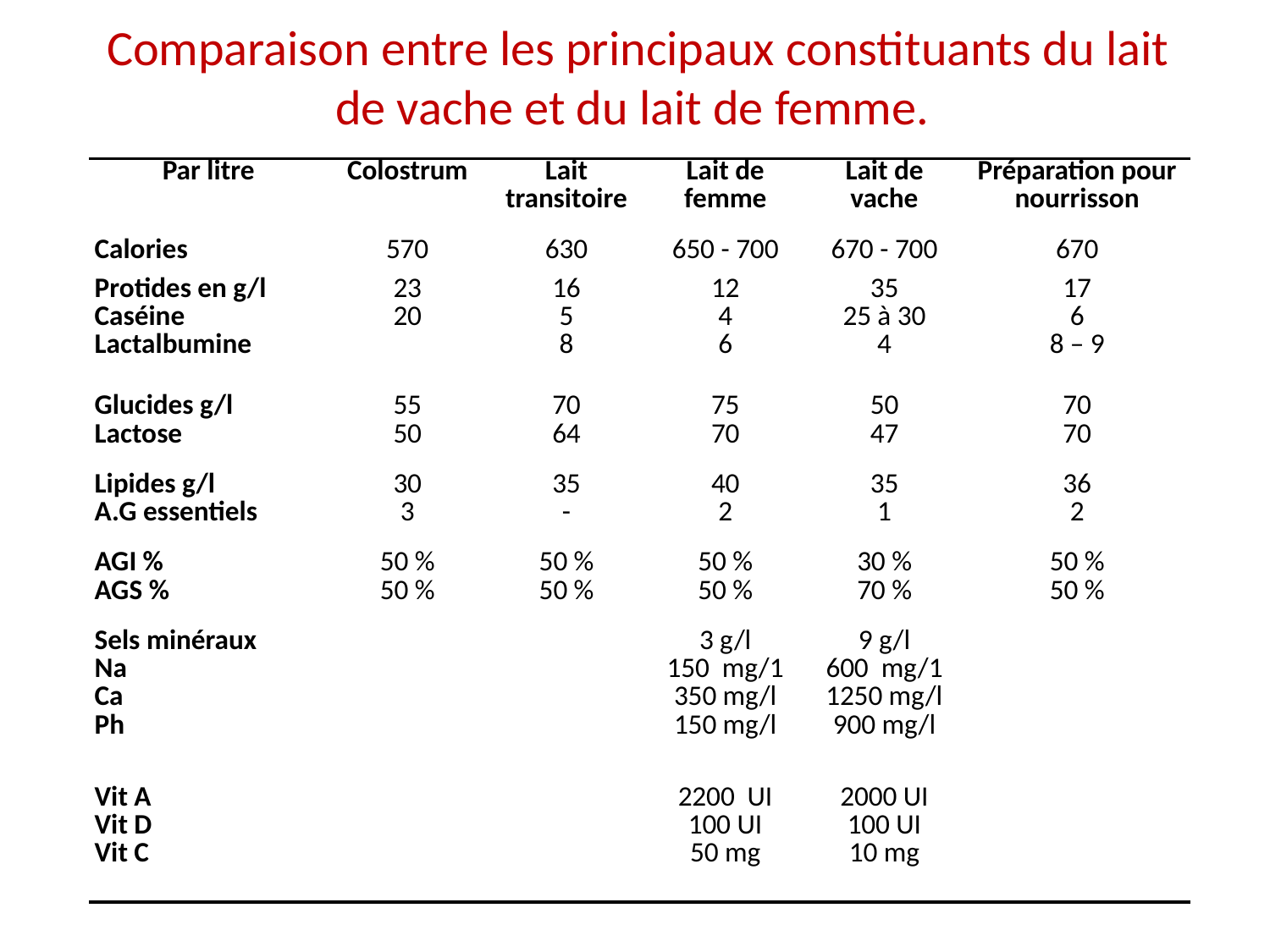

# Comparaison entre les principaux constituants du lait de vache et du lait de femme.
| Par litre | Colostrum | Lait transitoire | Lait de femme | Lait de vache | Préparation pour nourrisson |
| --- | --- | --- | --- | --- | --- |
| Calories | 570 | 630 | 650 - 700 | 670 - 700 | 670 |
| Protides en g/l Caséine Lactalbumine | 23 20 | 16 5 8 | 12 4 6 | 35 25 à 30 4 | 17 6 8 – 9 |
| Glucides g/l Lactose | 55 50 | 70 64 | 75 70 | 50 47 | 70 70 |
| Lipides g/l A.G essentiels | 30 3 | 35 - | 40 2 | 35 1 | 36 2 |
| AGI % AGS % | 50 % 50 % | 50 % 50 % | 50 % 50 % | 30 % 70 % | 50 % 50 % |
| Sels minéraux Na Ca Ph |  |  | 3 g/l 150 mg/1 350 mg/l 150 mg/l | 9 g/l 600 mg/1 1250 mg/l 900 mg/l |  |
| Vit A Vit D Vit C |  |  | 2200 UI 100 UI 50 mg | 2000 UI 100 UI 10 mg |  |